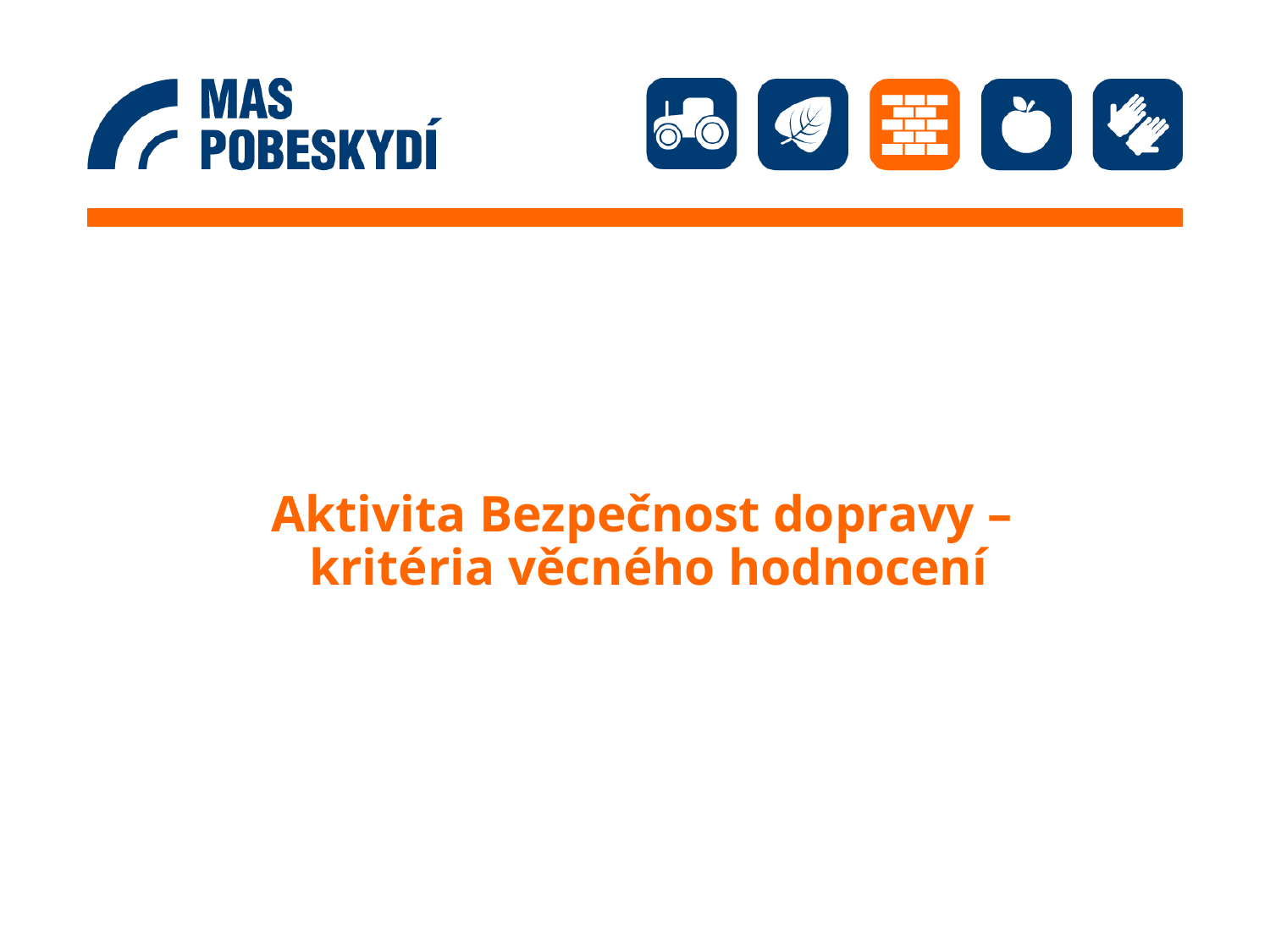

# Aktivita Bezpečnost dopravy – kritéria věcného hodnocení